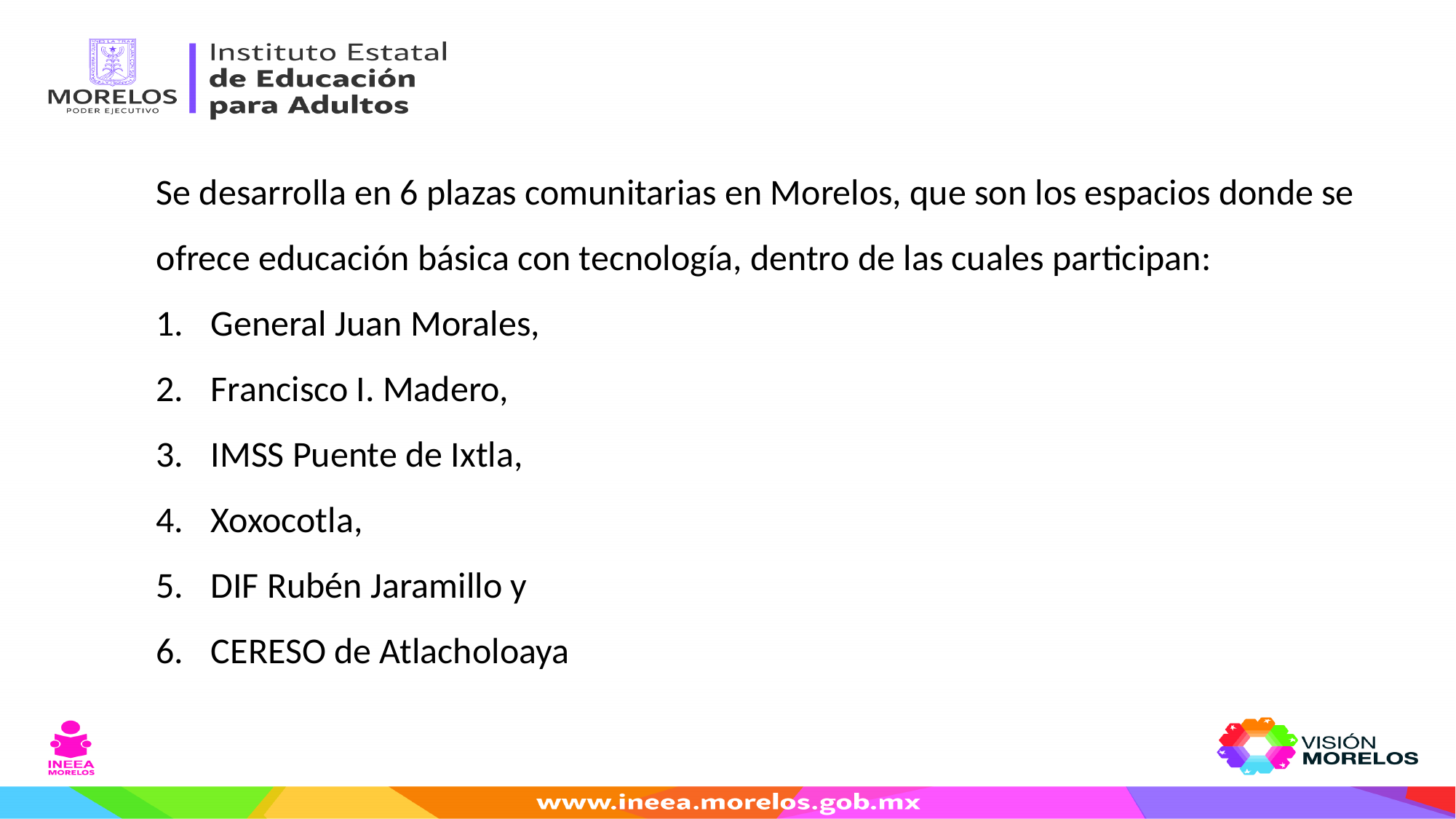

Se desarrolla en 6 plazas comunitarias en Morelos, que son los espacios donde se ofrece educación básica con tecnología, dentro de las cuales participan:
General Juan Morales,
Francisco I. Madero,
IMSS Puente de Ixtla,
Xoxocotla,
DIF Rubén Jaramillo y
CERESO de Atlacholoaya